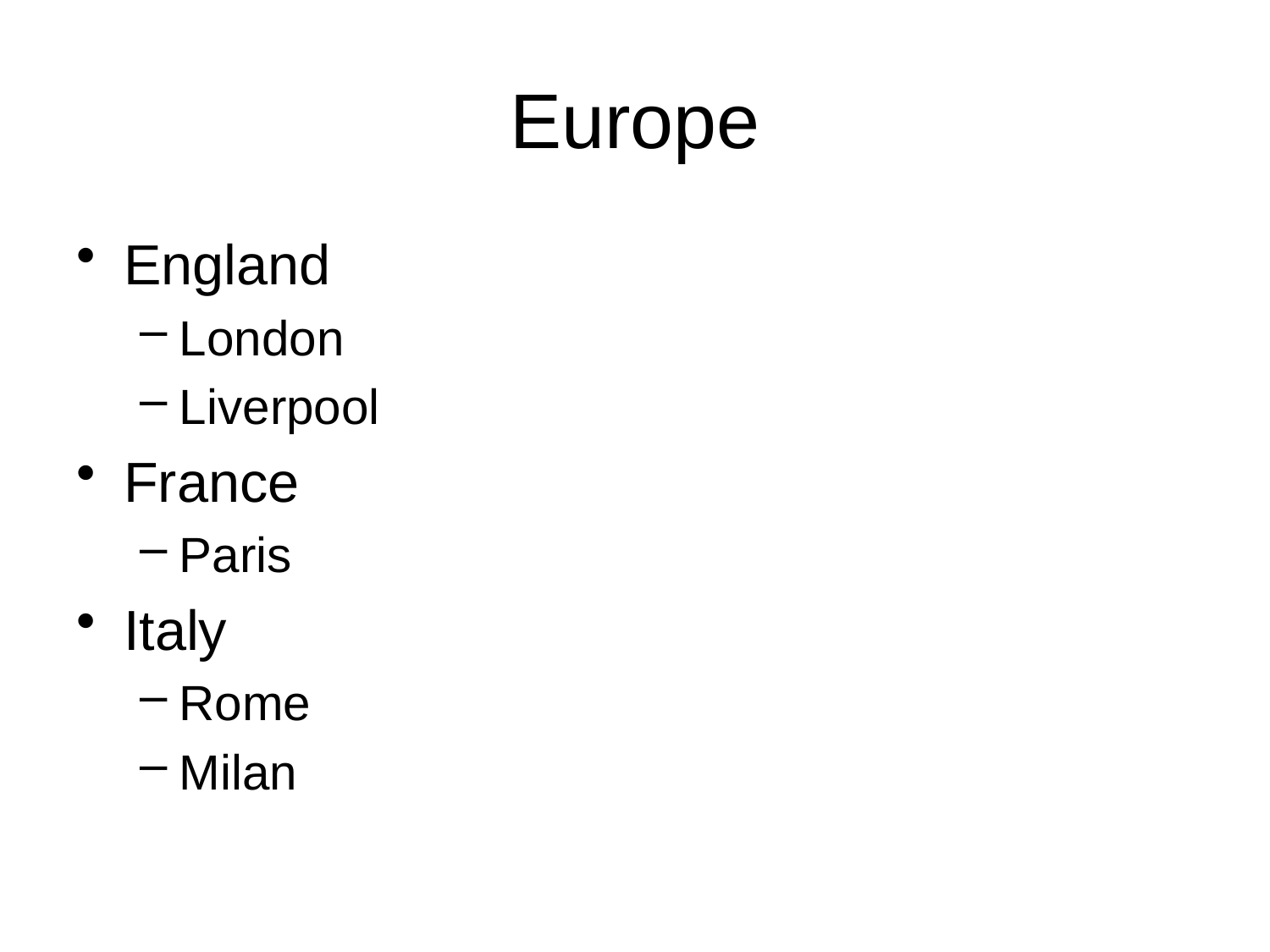

# Europe
England
London
Liverpool
France
Paris
Italy
Rome
Milan